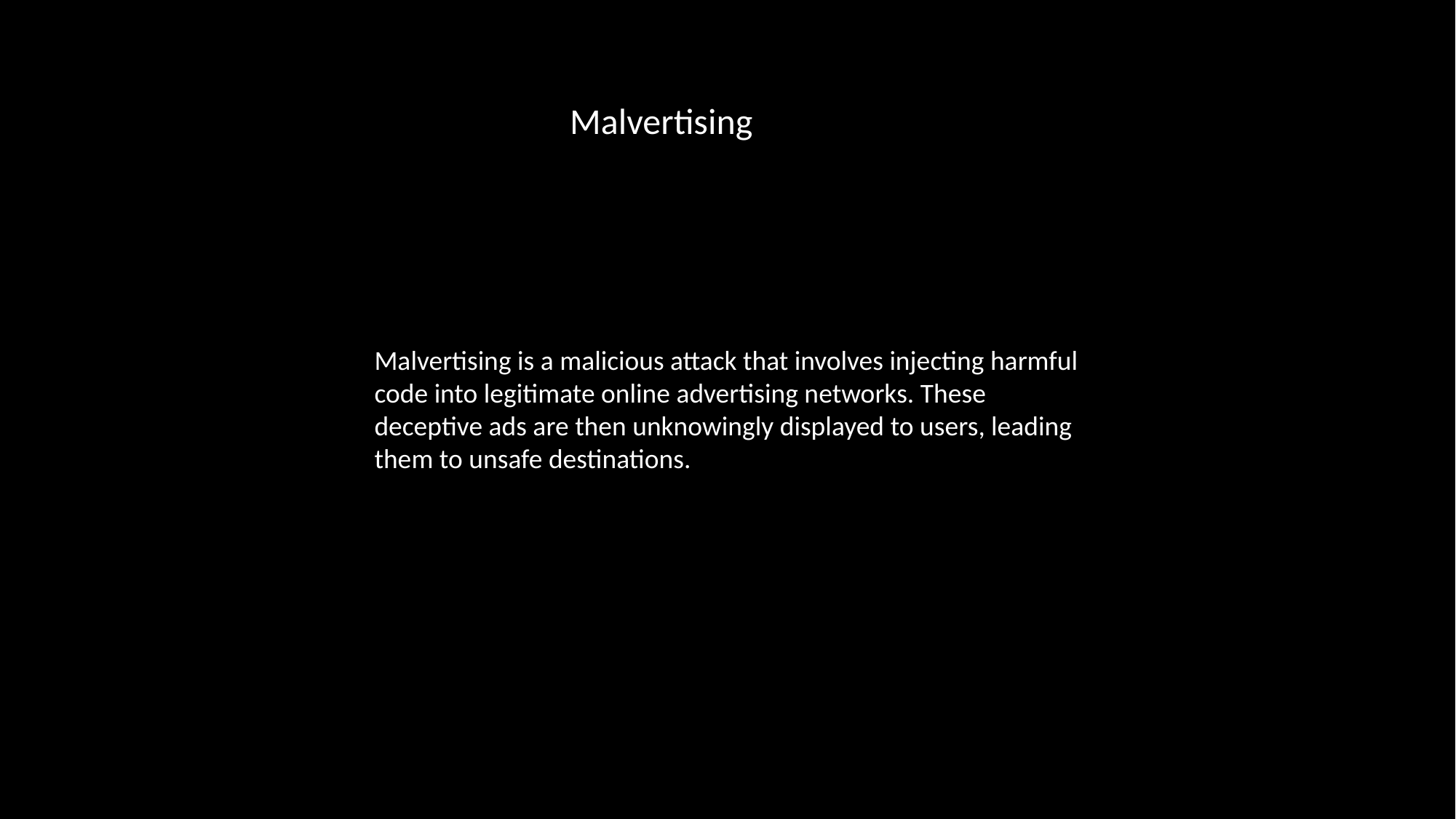

Malvertising
Malvertising is a malicious attack that involves injecting harmful code into legitimate online advertising networks. These deceptive ads are then unknowingly displayed to users, leading them to unsafe destinations.